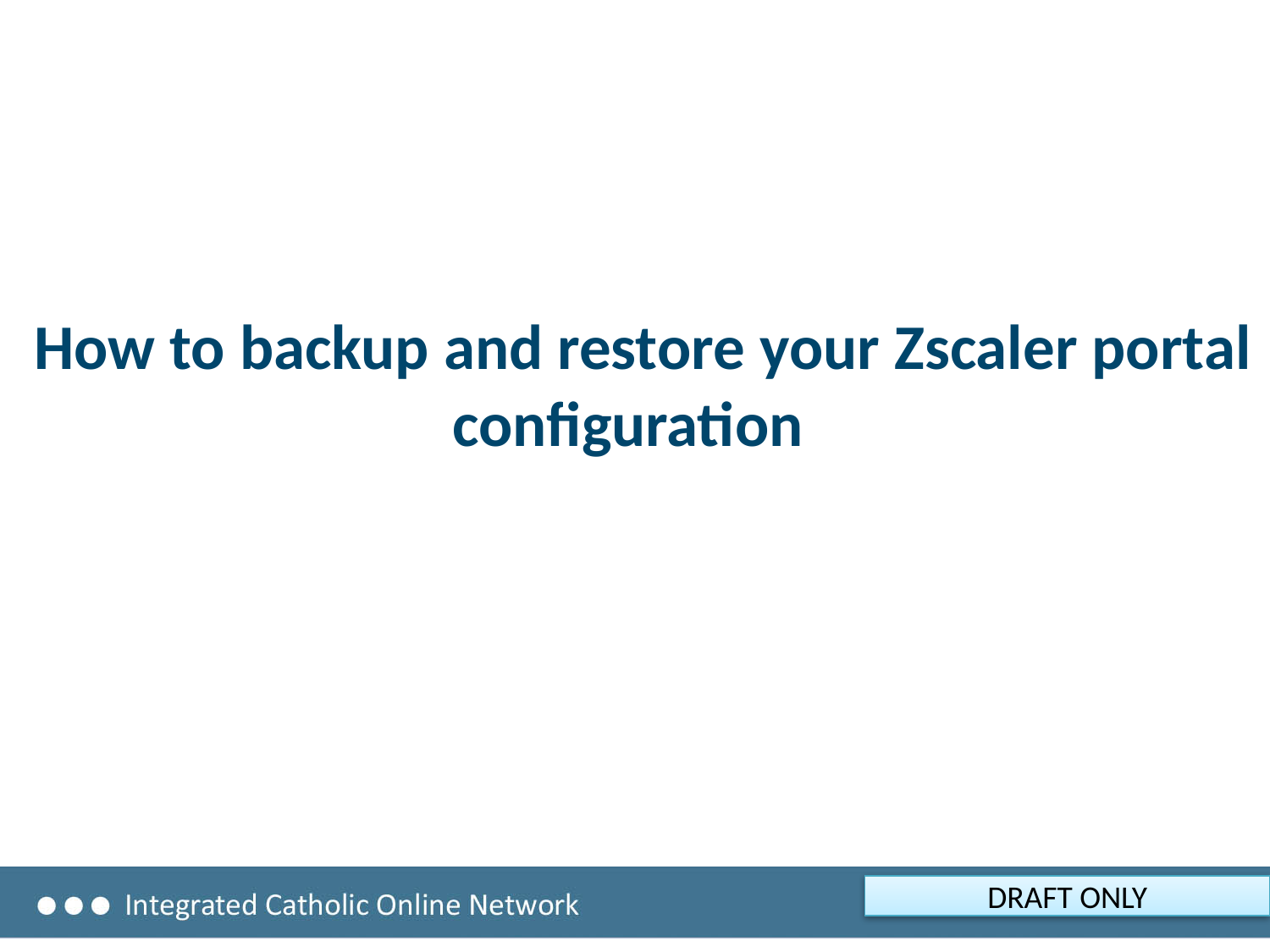

# How to backup and restore your Zscaler portal configuration
DRAFT ONLY